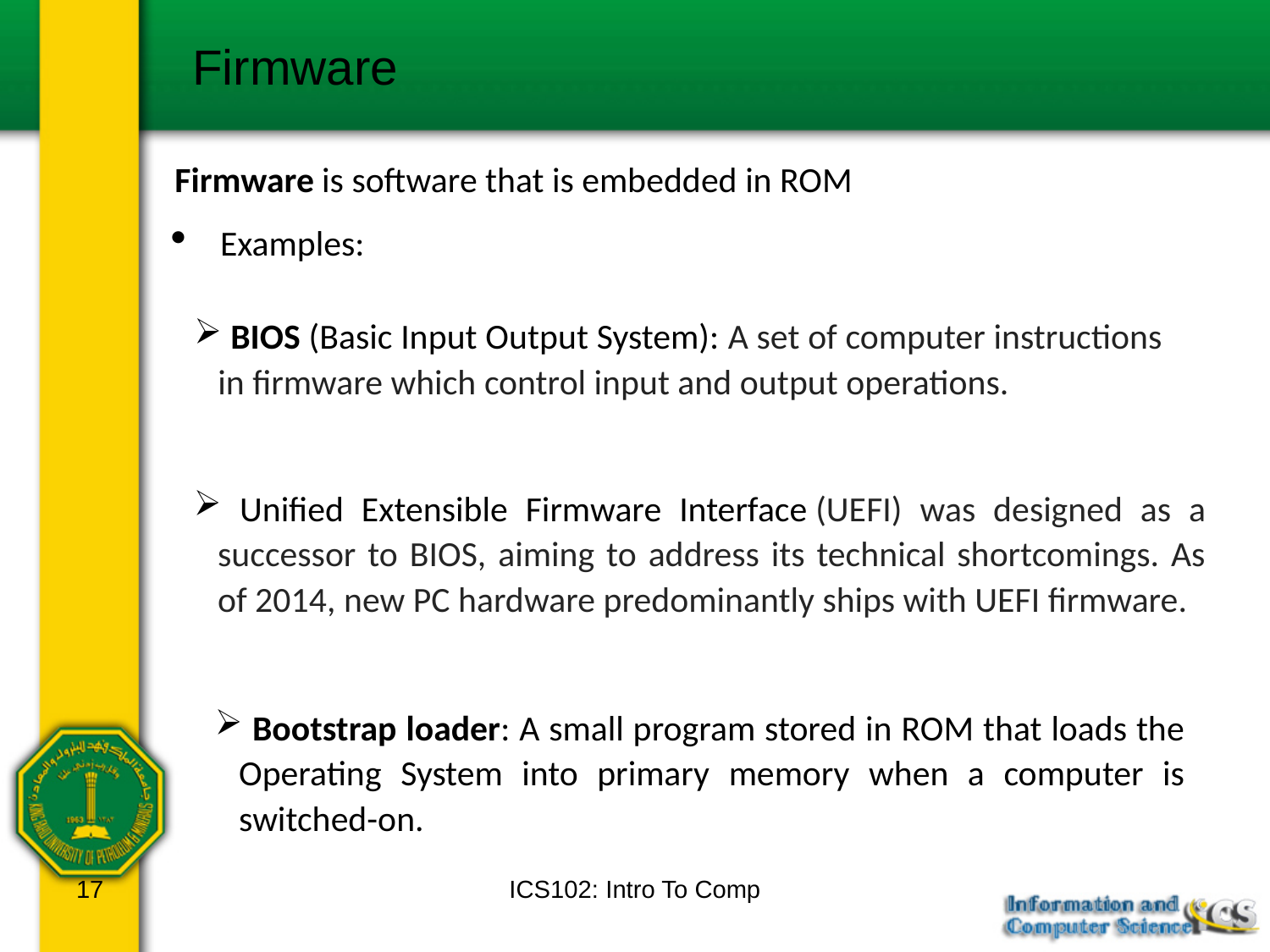

Firmware
Firmware is software that is embedded in ROM
Examples:
 BIOS (Basic Input Output System): A set of computer instructions in firmware which control input and output operations.
 Unified Extensible Firmware Interface (UEFI) was designed as a successor to BIOS, aiming to address its technical shortcomings. As of 2014, new PC hardware predominantly ships with UEFI firmware.
 Bootstrap loader: A small program stored in ROM that loads the Operating System into primary memory when a computer is switched-on.
17
ICS102: Intro To Comp